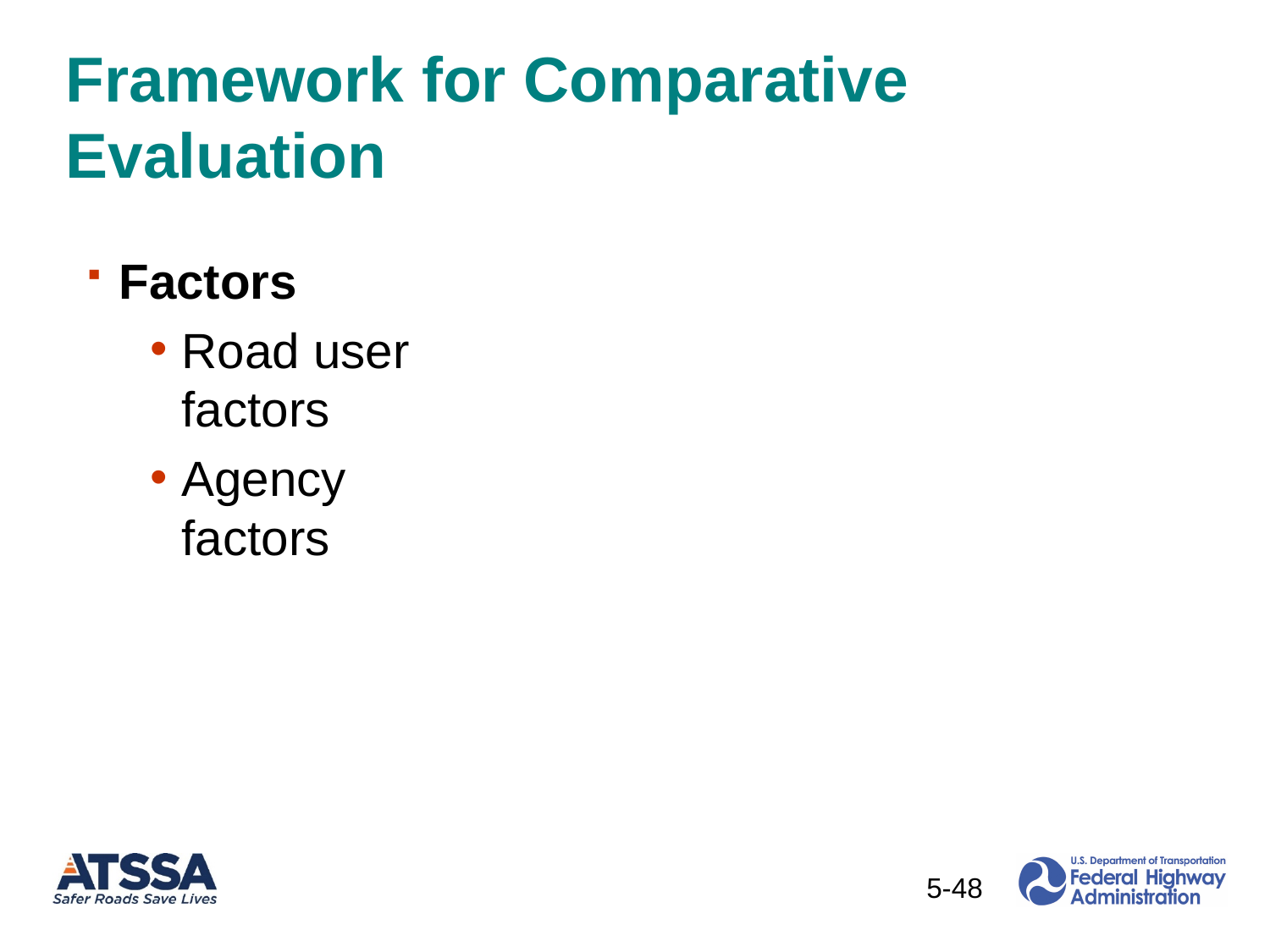

# Framework for Comparative Evaluation
Factors
Road user factors
Agency factors